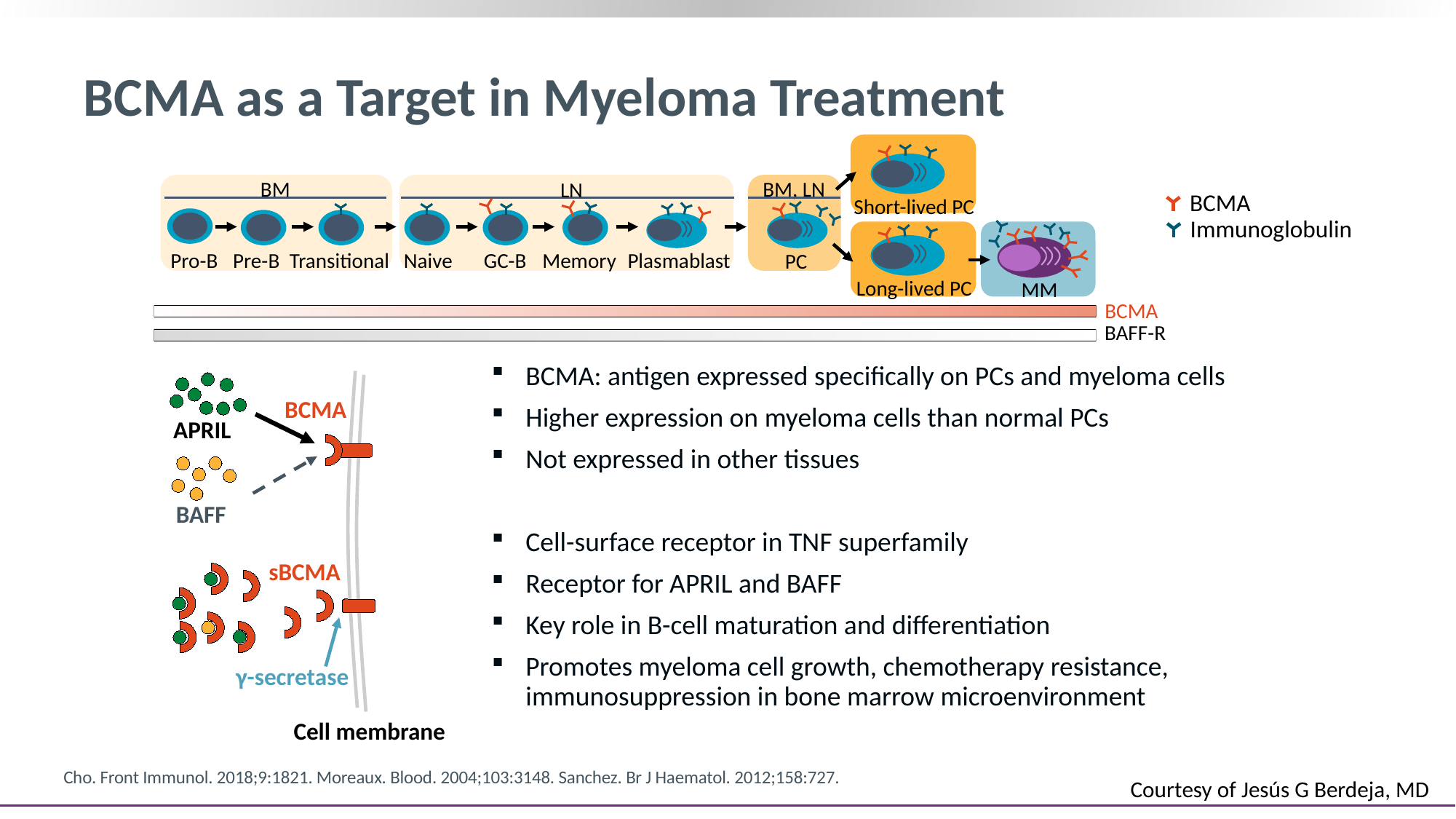

# BCMA as a Target in Myeloma Treatment

BM
BM, LN
LN
BCMA
Short-lived PC

Immunoglobulin

Pro-B
Pre-B
Transitional
Naive
GC-B
Memory
Plasmablast
PC
Long-lived PC
MM
BCMA

BAFF-R

BCMA: antigen expressed specifically on PCs and myeloma cells
Higher expression on myeloma cells than normal PCs
Not expressed in other tissues

Cell-surface receptor in TNF superfamily
Receptor for APRIL and BAFF
Key role in B-cell maturation and differentiation
Promotes myeloma cell growth, chemotherapy resistance, immunosuppression in bone marrow microenvironment

BCMA
APRIL

BAFF
sBCMA

γ-secretase
Cell membrane
Cho. Front Immunol. 2018;9:1821. Moreaux. Blood. 2004;103:3148. Sanchez. Br J Haematol. 2012;158:727.
Courtesy of Jesús G Berdeja, MD